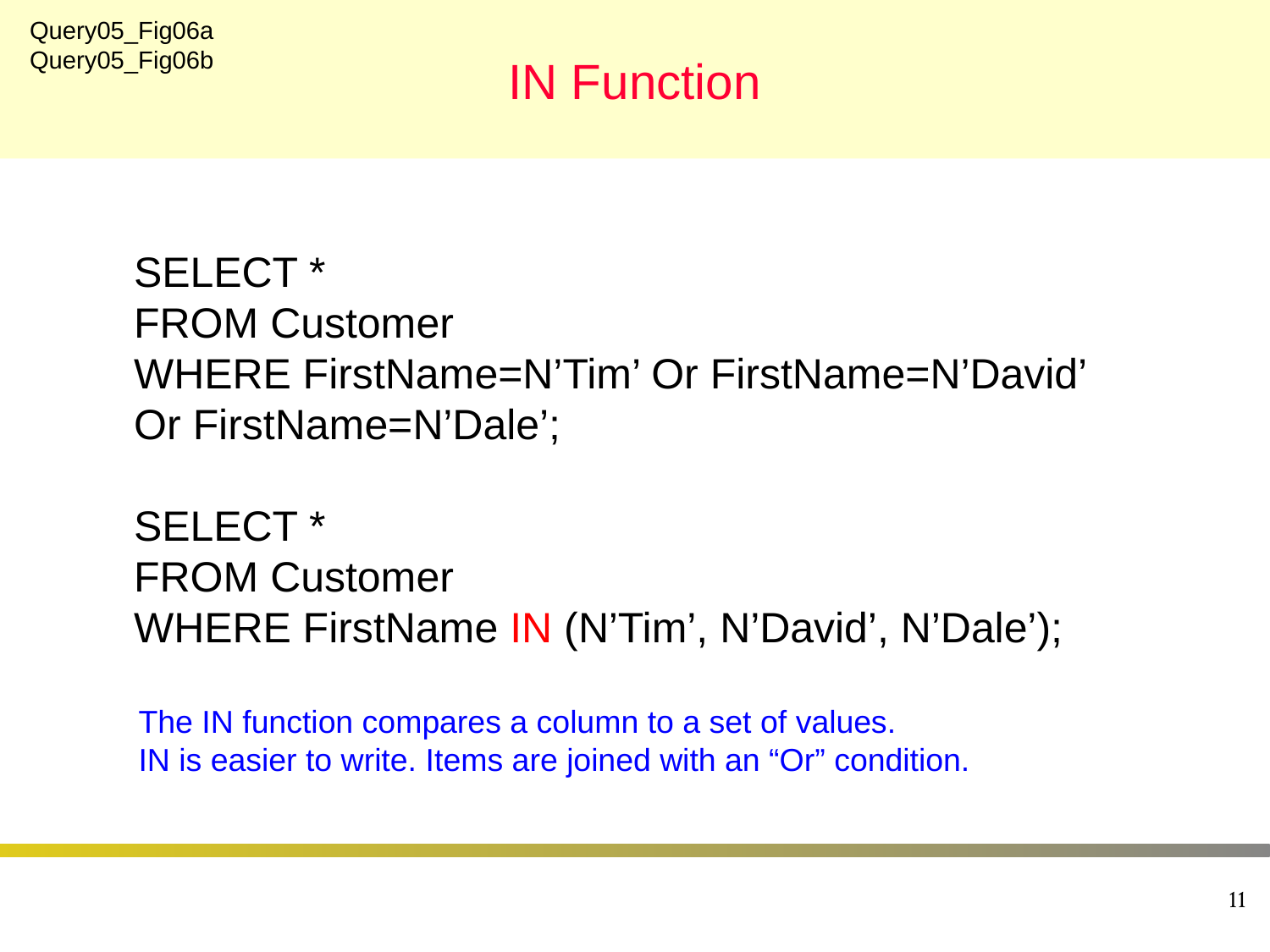

# IN Function
Query05_Fig06a
Query05_Fig06b
SELECT *
FROM Customer
WHERE FirstName=N’Tim’ Or FirstName=N’David’ Or FirstName=N’Dale’;

SELECT *
FROM Customer
WHERE FirstName IN (N’Tim’, N’David’, N’Dale’);
The IN function compares a column to a set of values.
IN is easier to write. Items are joined with an “Or” condition.
11